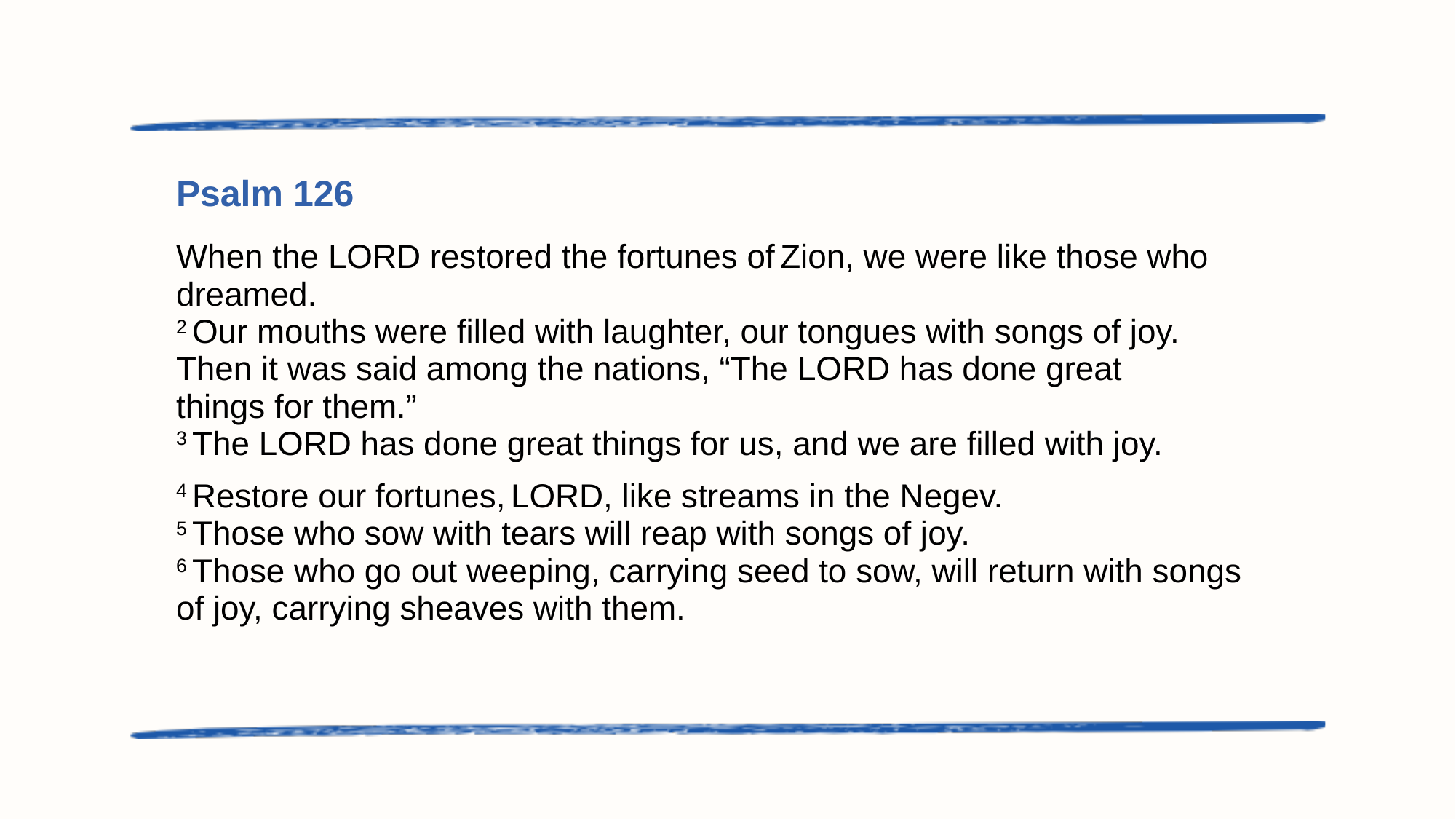

Psalm 126
When the Lord restored the fortunes of Zion, we were like those who dreamed.
2 Our mouths were filled with laughter, our tongues with songs of joy. Then it was said among the nations, “The Lord has done great things for them.”
3 The Lord has done great things for us, and we are filled with joy.
4 Restore our fortunes, Lord, like streams in the Negev.
5 Those who sow with tears will reap with songs of joy.
6 Those who go out weeping, carrying seed to sow, will return with songs of joy, carrying sheaves with them.